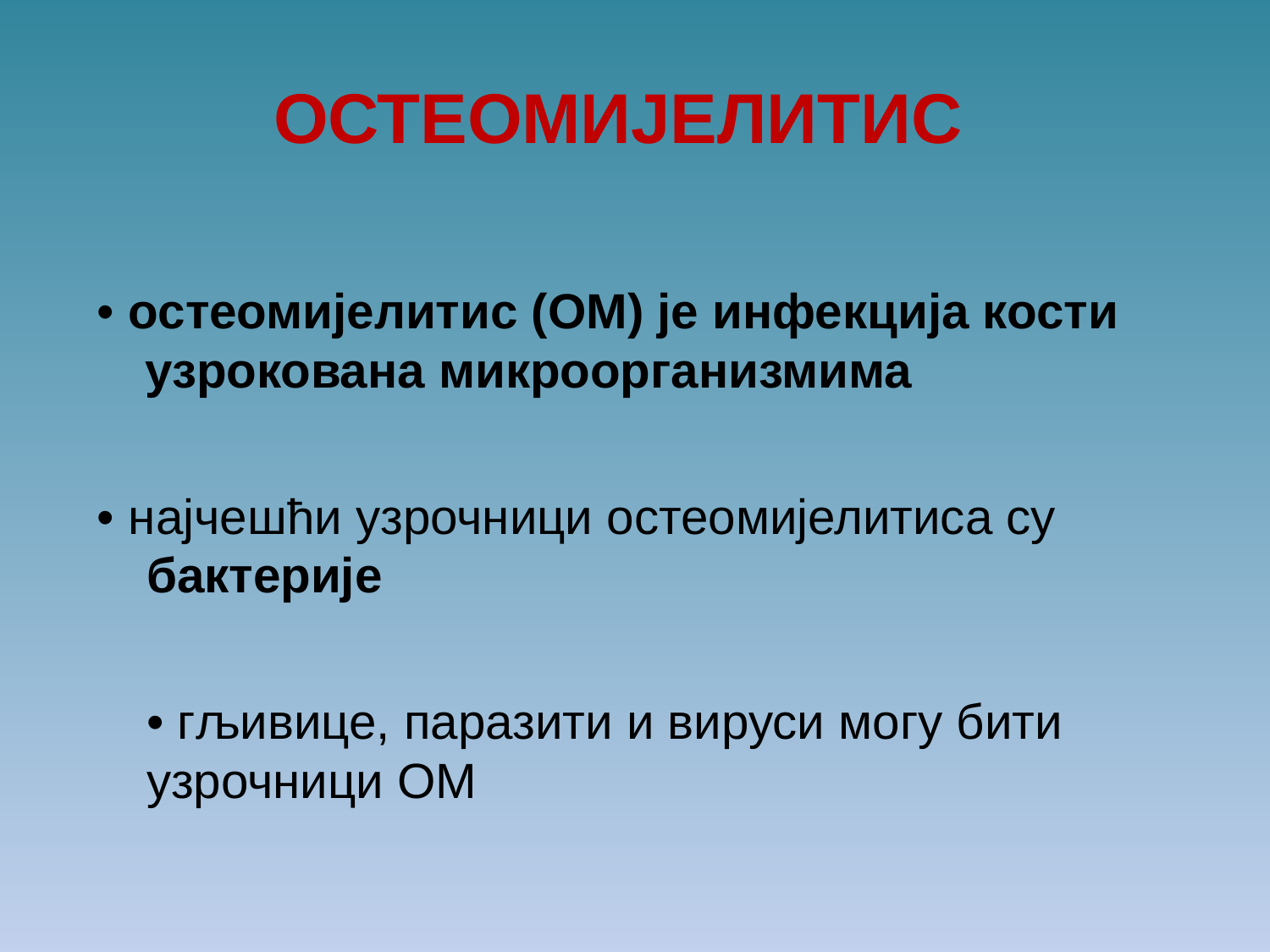

ОСТЕОМИЈЕЛИТИС
• остеомијелитис (ОМ) је инфекција кости
узрокована микроорганизмима
• најчешћи узрочници остеомијелитиса су
бактерије
• гљивице, паразити и вируси могу бити
узрочници ОМ